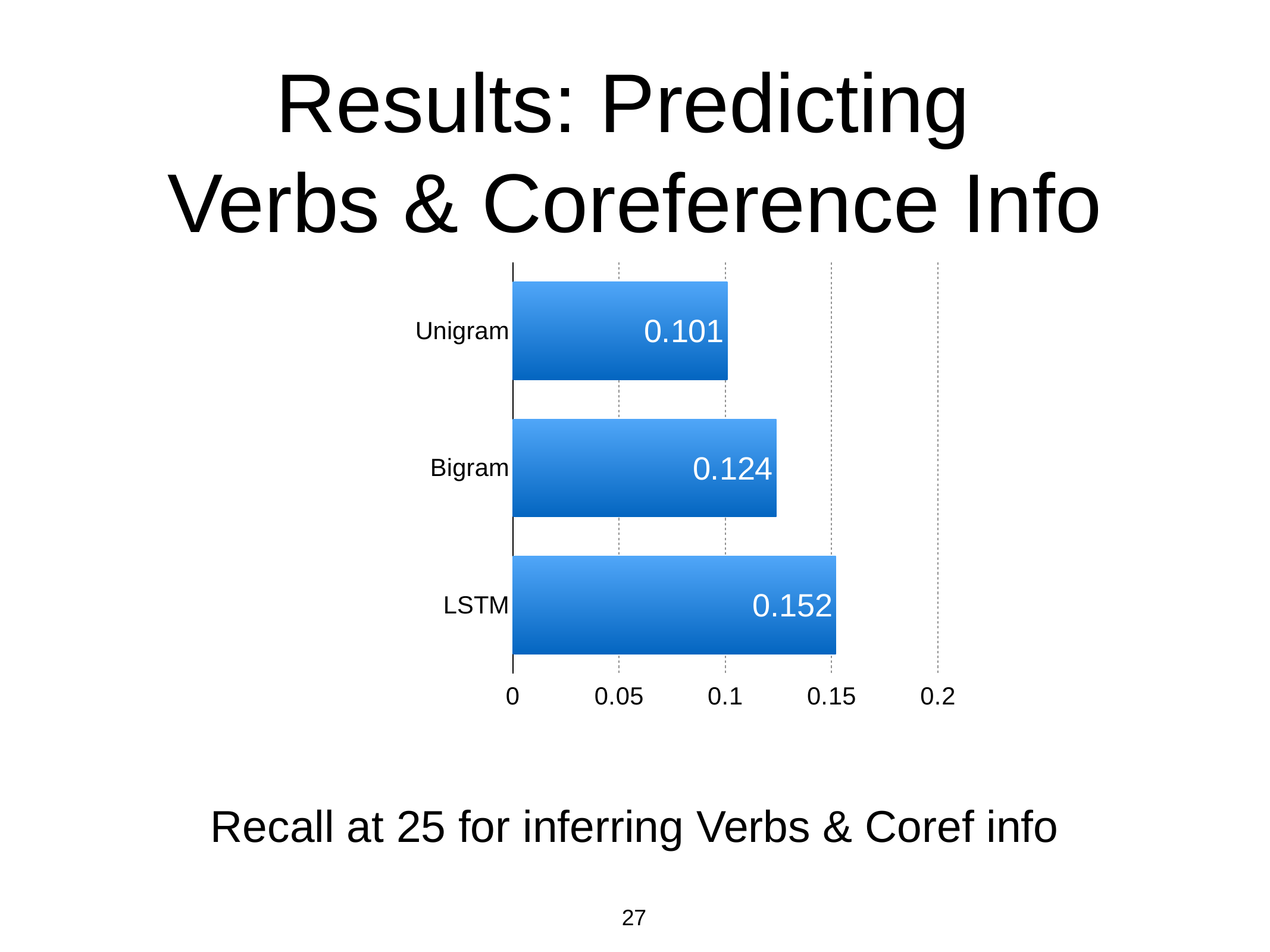

# Results: Predicting
Verbs & Coreference Info

### Chart:

| Category | R25 |
|---|---|
| Unigram | 0.101 |
| Bigram | 0.124 |
| LSTM | 0.152 |
Recall at 25 for inferring Verbs & Coref info
27